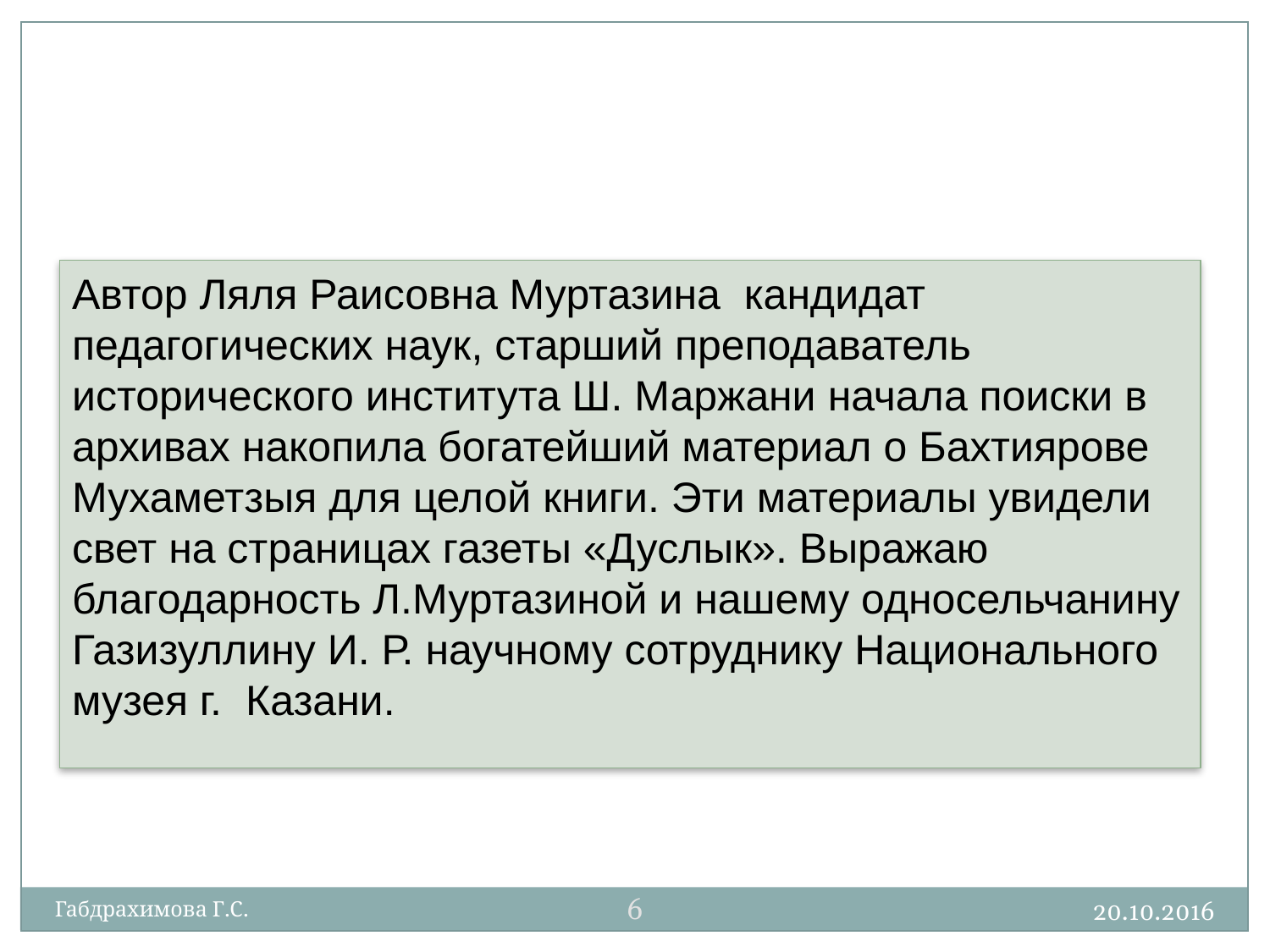

Автор Ляля Раисовна Муртазина  кандидат педагогических наук, старший преподаватель исторического института Ш. Маржани начала поиски в архивах накопила богатейший материал о Бахтиярове Мухаметзыя для целой книги. Эти материалы увидели свет на страницах газеты «Дуслык». Выражаю благодарность Л.Муртазиной и нашему односельчанину Газизуллину И. Р. научному сотруднику Национального музея г.  Казани.

6
20.10.2016
Габдрахимова Г.С.